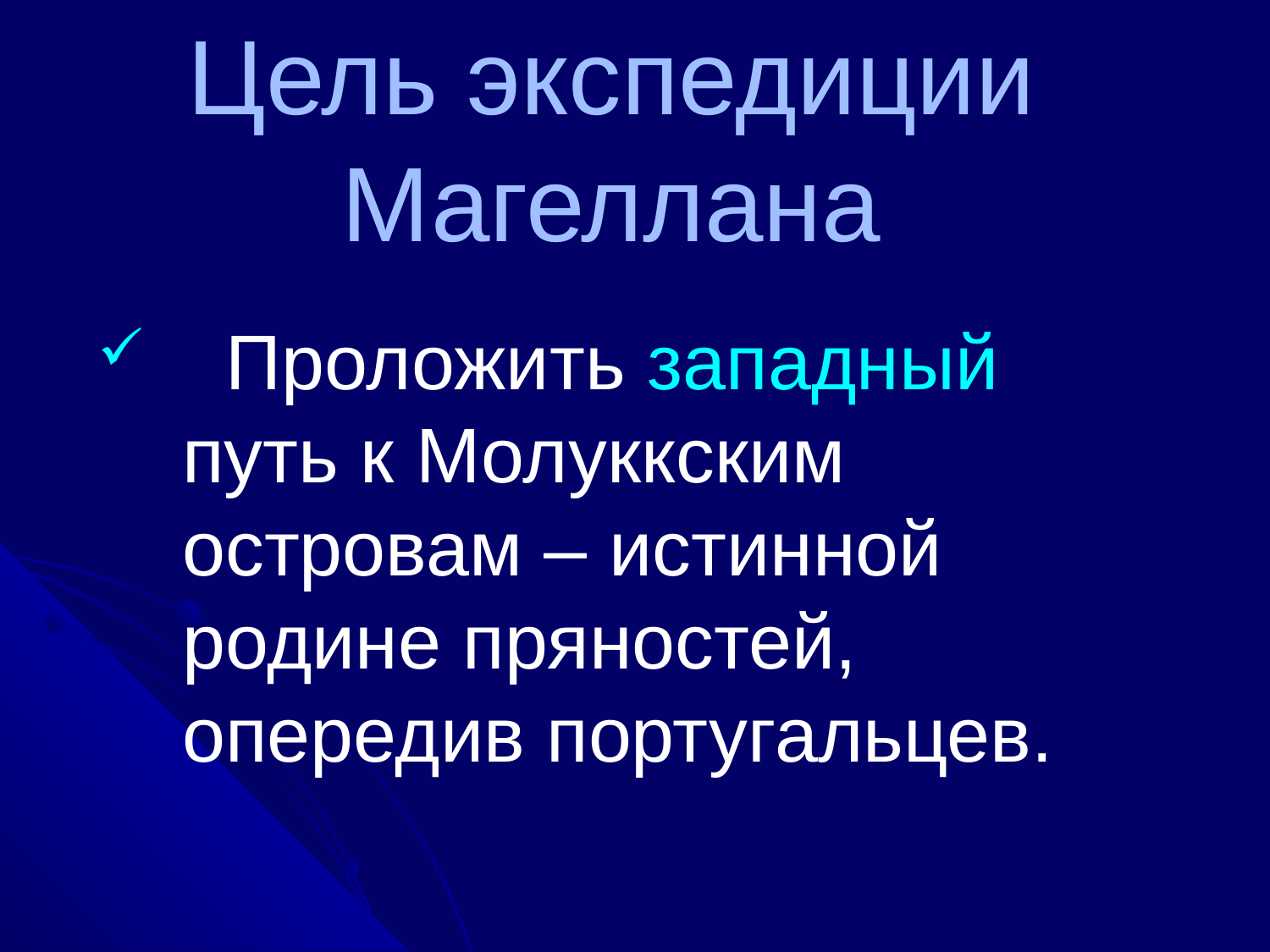

# Цель экспедиции Магеллана
  Проложить западный  	путь к Молуккским 	островам – истинной 	родине пряностей, 	опередив португальцев.